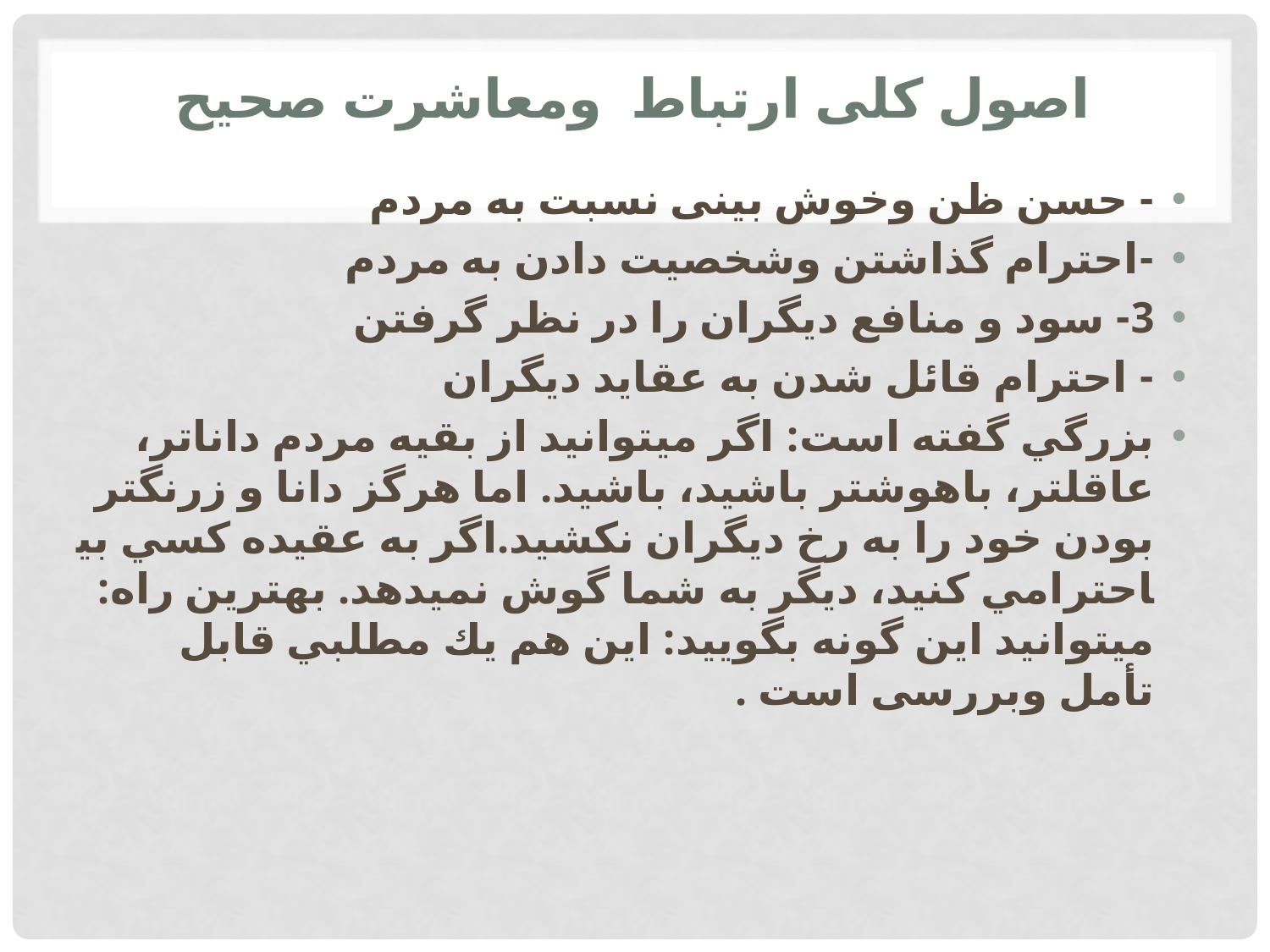

# اصول کلی ارتباط  ومعاشرت صحیح
- حسن ظن وخوش بینی نسبت به مردم
-احترام گذاشتن وشخصیت دادن به مردم
3- سود و منافع دیگران را در نظر گرفتن
- احترام قائل شدن به عقاید دیگران
بزرگي گفته است: اگر ميتوانيد از بقيه مردم داناتر، عاقلتر، باهوشتر باشيد، باشيد. اما هرگز دانا و زرنگتر بودن خود را به رخ ديگران نكشيد.اگر به عقيده كسي بي­احترامي كنيد، ديگر به شما گوش نميدهد. بهترين راه: ميتوانيد اين گونه بگوييد: اين هم يك مطلبي قابل تأمل وبررسی است .